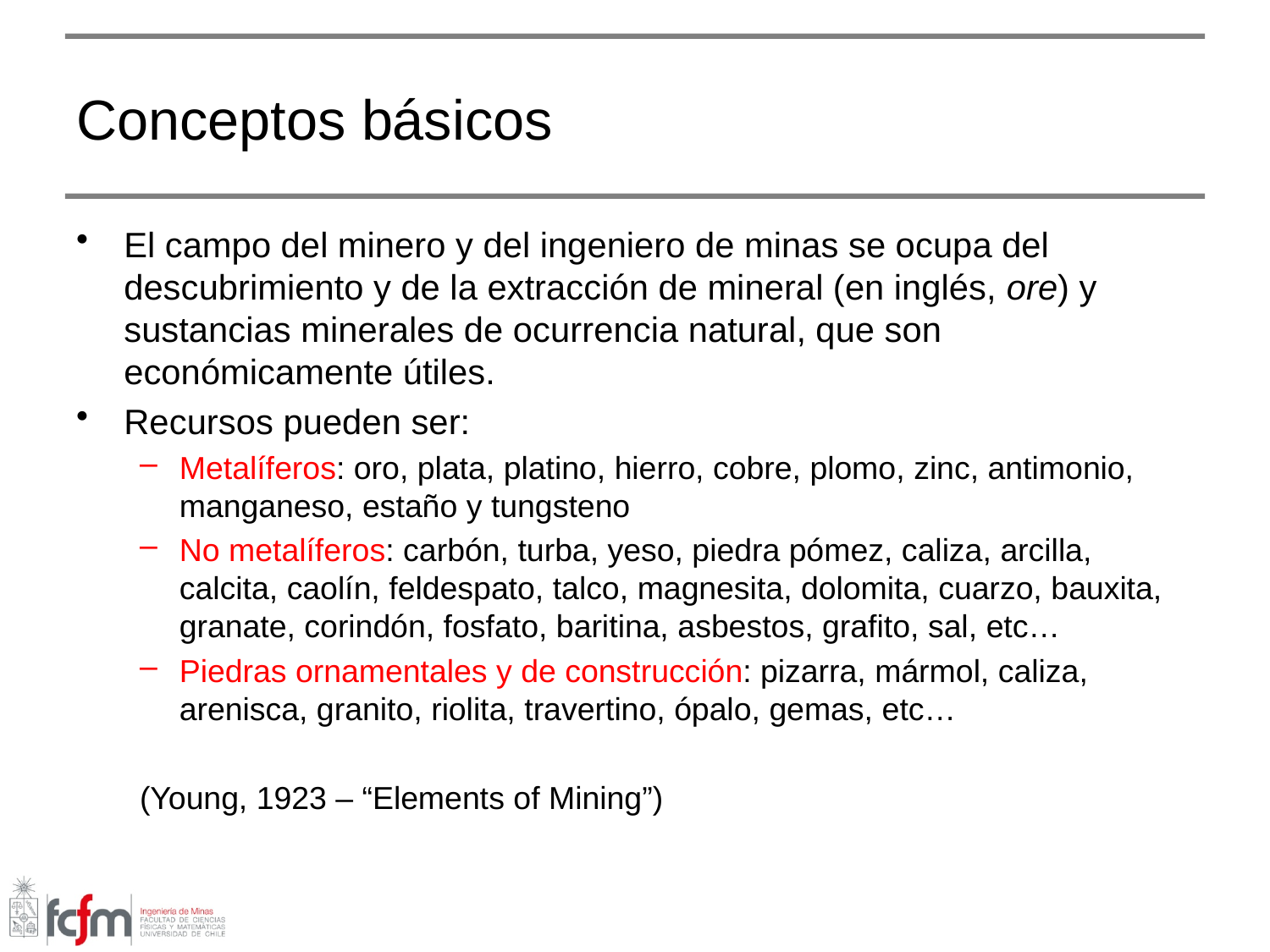

# Conceptos básicos
El campo del minero y del ingeniero de minas se ocupa del descubrimiento y de la extracción de mineral (en inglés, ore) y sustancias minerales de ocurrencia natural, que son económicamente útiles.
Recursos pueden ser:
Metalíferos: oro, plata, platino, hierro, cobre, plomo, zinc, antimonio, manganeso, estaño y tungsteno
No metalíferos: carbón, turba, yeso, piedra pómez, caliza, arcilla, calcita, caolín, feldespato, talco, magnesita, dolomita, cuarzo, bauxita, granate, corindón, fosfato, baritina, asbestos, grafito, sal, etc…
Piedras ornamentales y de construcción: pizarra, mármol, caliza, arenisca, granito, riolita, travertino, ópalo, gemas, etc…

(Young, 1923 – “Elements of Mining”)